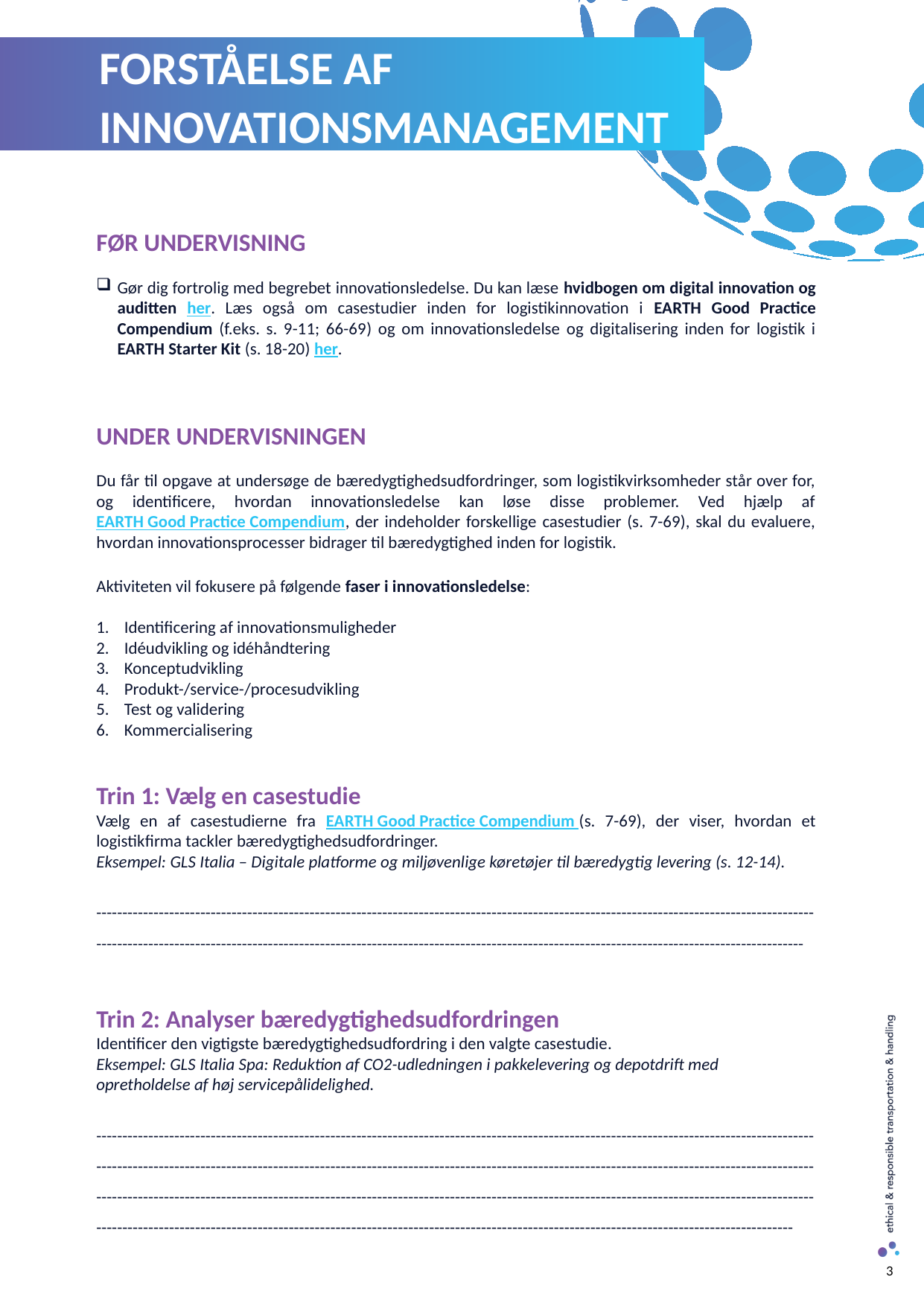

FORSTÅELSE AF INNOVATIONSMANAGEMENT
FØR UNDERVISNING

Gør dig fortrolig med begrebet innovationsledelse. Du kan læse hvidbogen om digital innovation og auditten her. Læs også om casestudier inden for logistikinnovation i EARTH Good Practice Compendium (f.eks. s. 9-11; 66-69) og om innovationsledelse og digitalisering inden for logistik i EARTH Starter Kit (s. 18-20) her.

UNDER UNDERVISNINGEN

Du får til opgave at undersøge de bæredygtighedsudfordringer, som logistikvirksomheder står over for, og identificere, hvordan innovationsledelse kan løse disse problemer. Ved hjælp af EARTH Good Practice Compendium, der indeholder forskellige casestudier (s. 7-69), skal du evaluere, hvordan innovationsprocesser bidrager til bæredygtighed inden for logistik.

Aktiviteten vil fokusere på følgende faser i innovationsledelse:

Identificering af innovationsmuligheder
Idéudvikling og idéhåndtering
Konceptudvikling
Produkt-/service-/procesudvikling
Test og validering
Kommercialisering

Trin 1: Vælg en casestudie
Vælg en af casestudierne fra EARTH Good Practice Compendium (s. 7-69), der viser, hvordan et logistikfirma tackler bæredygtighedsudfordringer.
Eksempel: GLS Italia – Digitale platforme og miljøvenlige køretøjer til bæredygtig levering (s. 12-14).

----------------------------------------------------------------------------------------------------------------------------------------------------------------------------------------------------------------------------------------------------------------------------------

Trin 2: Analyser bæredygtighedsudfordringen
Identificer den vigtigste bæredygtighedsudfordring i den valgte casestudie.
Eksempel: GLS Italia Spa: Reduktion af CO2-udledningen i pakkelevering og depotdrift med opretholdelse af høj servicepålidelighed.

--------------------------------------------------------------------------------------------------------------------------------------------------------------------------------------------------------------------------------------------------------------------------------------------------------------------------------------------------------------------------------------------------------------------------------------------------------------------------------------------------------------------------------------------------------------------
3